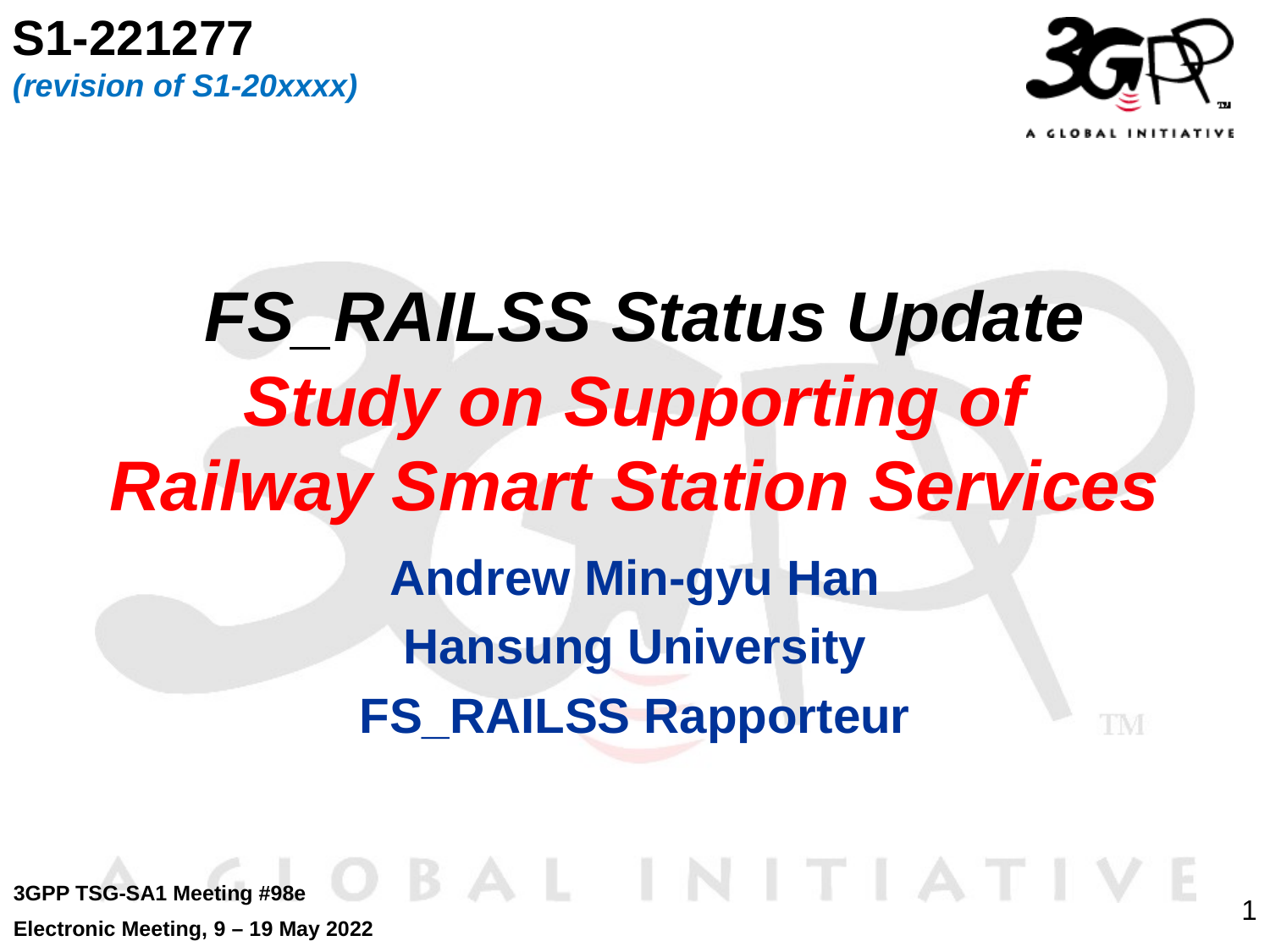

S1-221277
(revision of S1-20xxxx)
# FS_RAILSS Status Update Study on Supporting of Railway Smart Station Services
Andrew Min-gyu Han
Hansung University
FS_RAILSS Rapporteur
3GPP TSG-SA1 Meeting #98e
Electronic Meeting, 9 – 19 May 2022
1